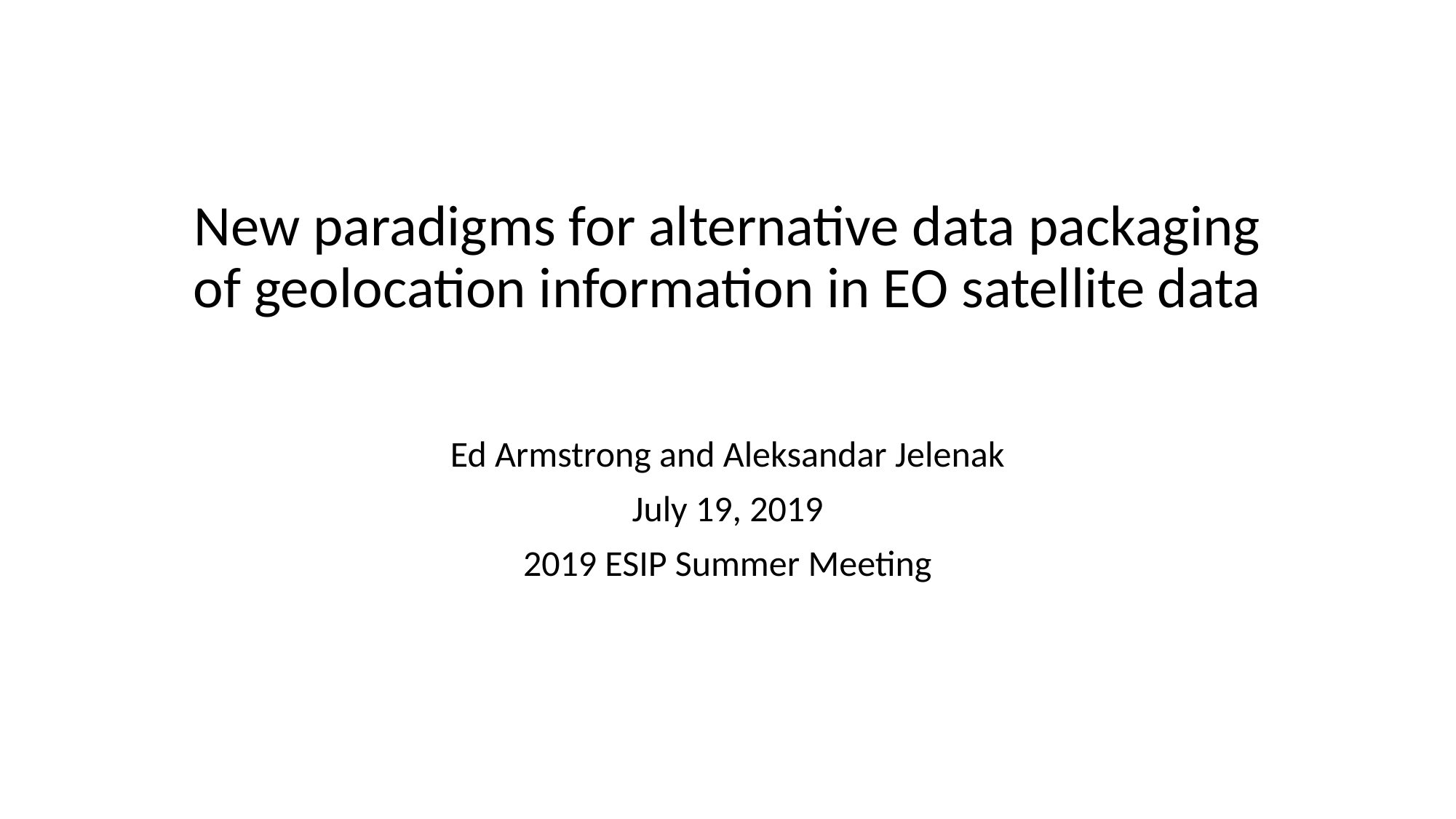

# New paradigms for alternative data packaging of geolocation information in EO satellite data
Ed Armstrong and Aleksandar Jelenak
July 19, 2019
2019 ESIP Summer Meeting